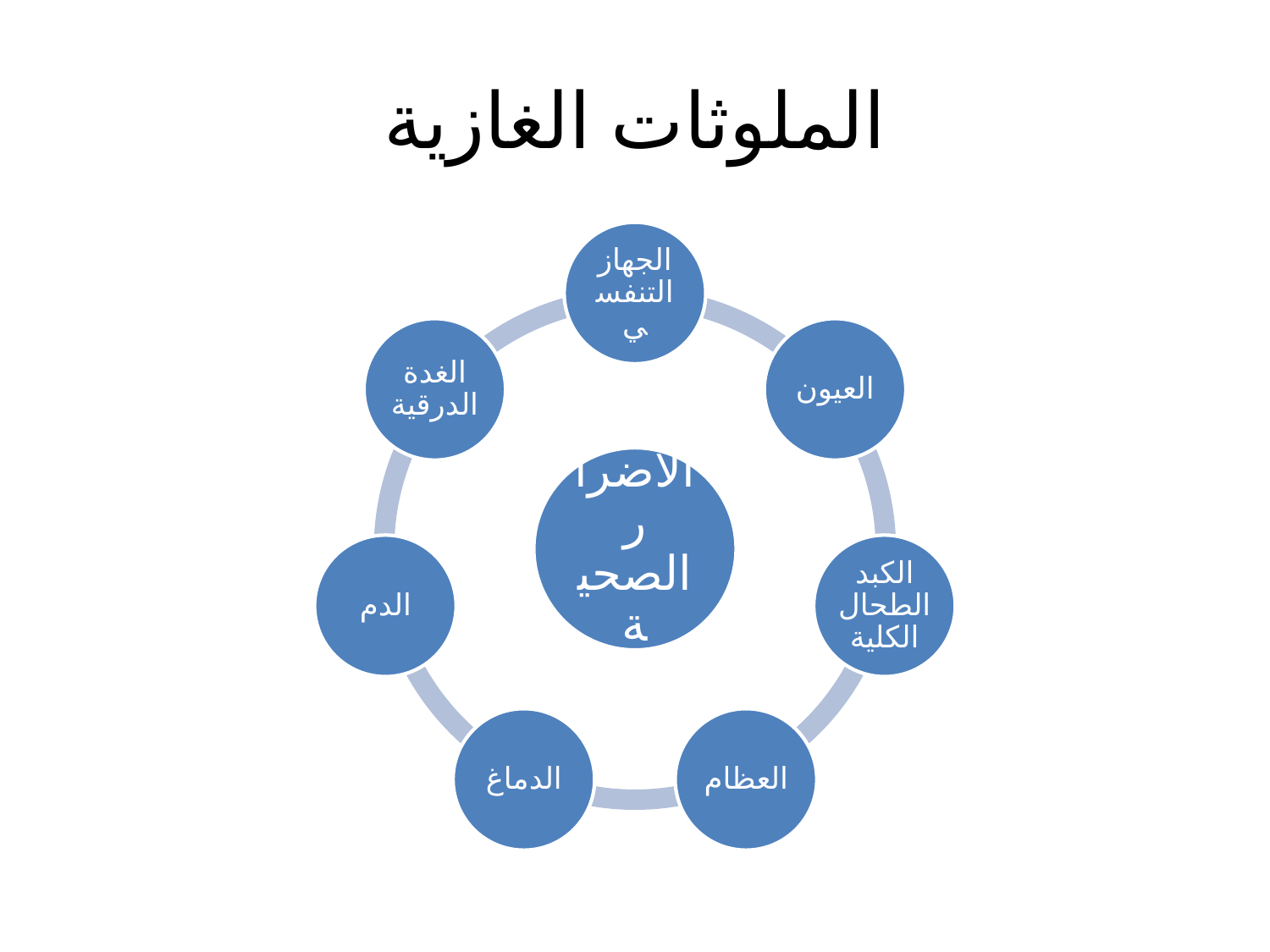

# الملوثات الغازية
الاضرار الصحية
الجهاز التنفسي
العيون
الكبد الطحال الكلية
العظام
الدماغ
الدم
الغدة الدرقية